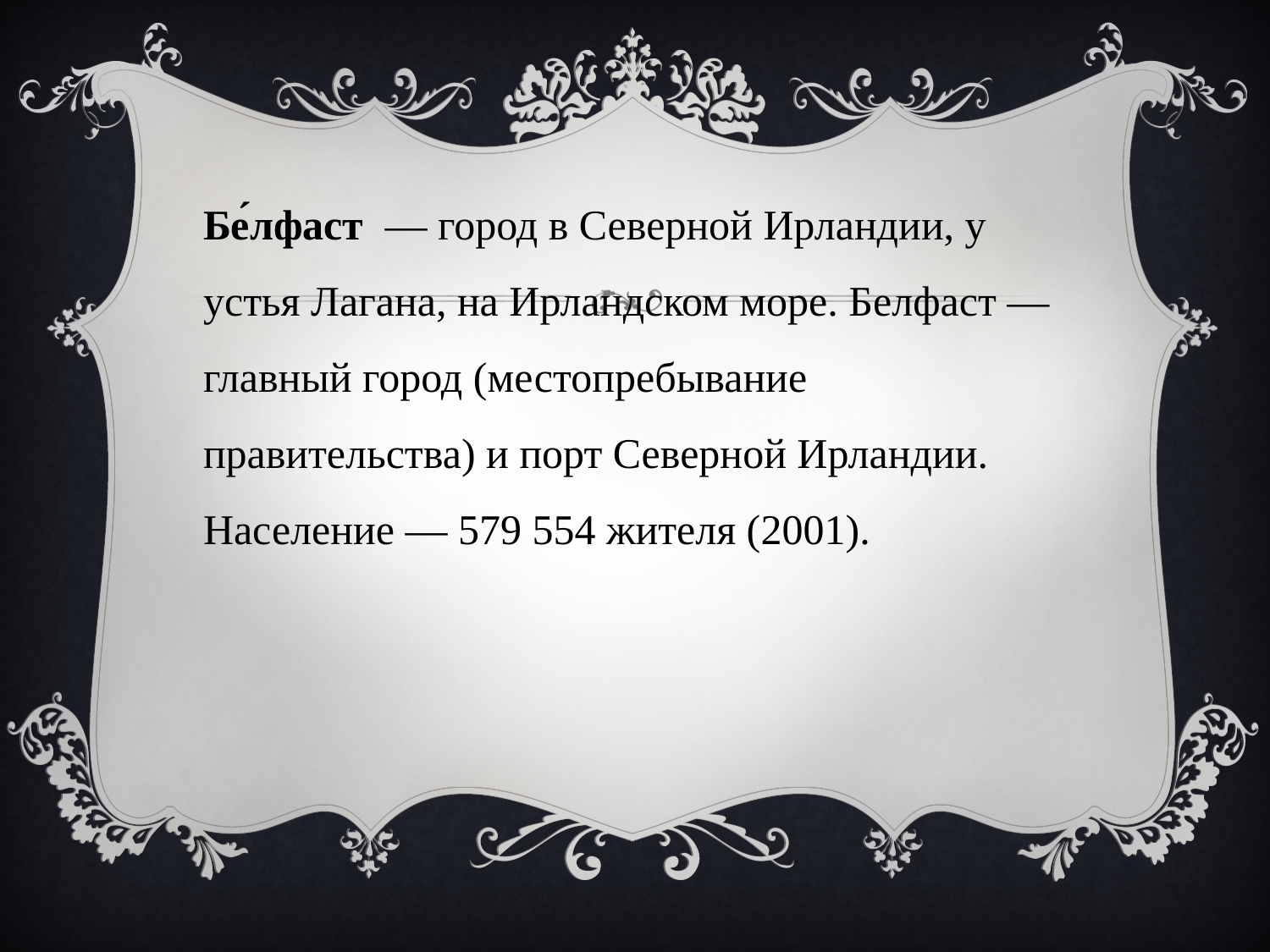

Бе́лфаст  — город в Северной Ирландии, у устья Лагана, на Ирландском море. Белфаст — главный город (местопребывание правительства) и порт Северной Ирландии. Население — 579 554 жителя (2001).